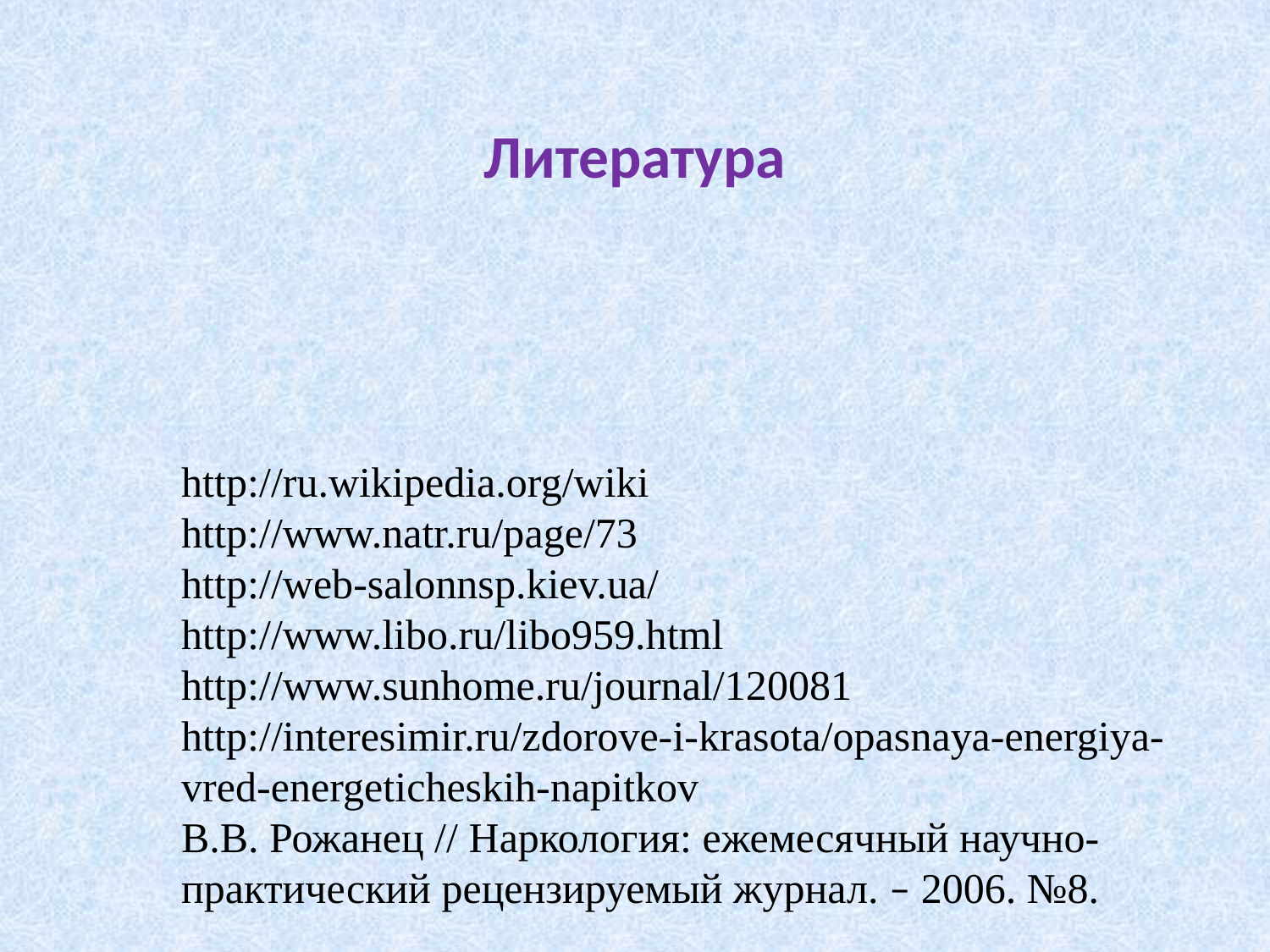

# Литература

http://ru.wikipedia.org/wiki
http://www.natr.ru/page/73
http://web-salonnsp.kiev.ua/
http://www.libo.ru/libo959.html
http://www.sunhome.ru/journal/120081
http://interesimir.ru/zdorove-i-krasota/opasnaya-energiya-vred-energeticheskih-napitkov
В.В. Рожанец // Наркология: ежемесячный научно-практический рецензируемый журнал. – 2006. №8.